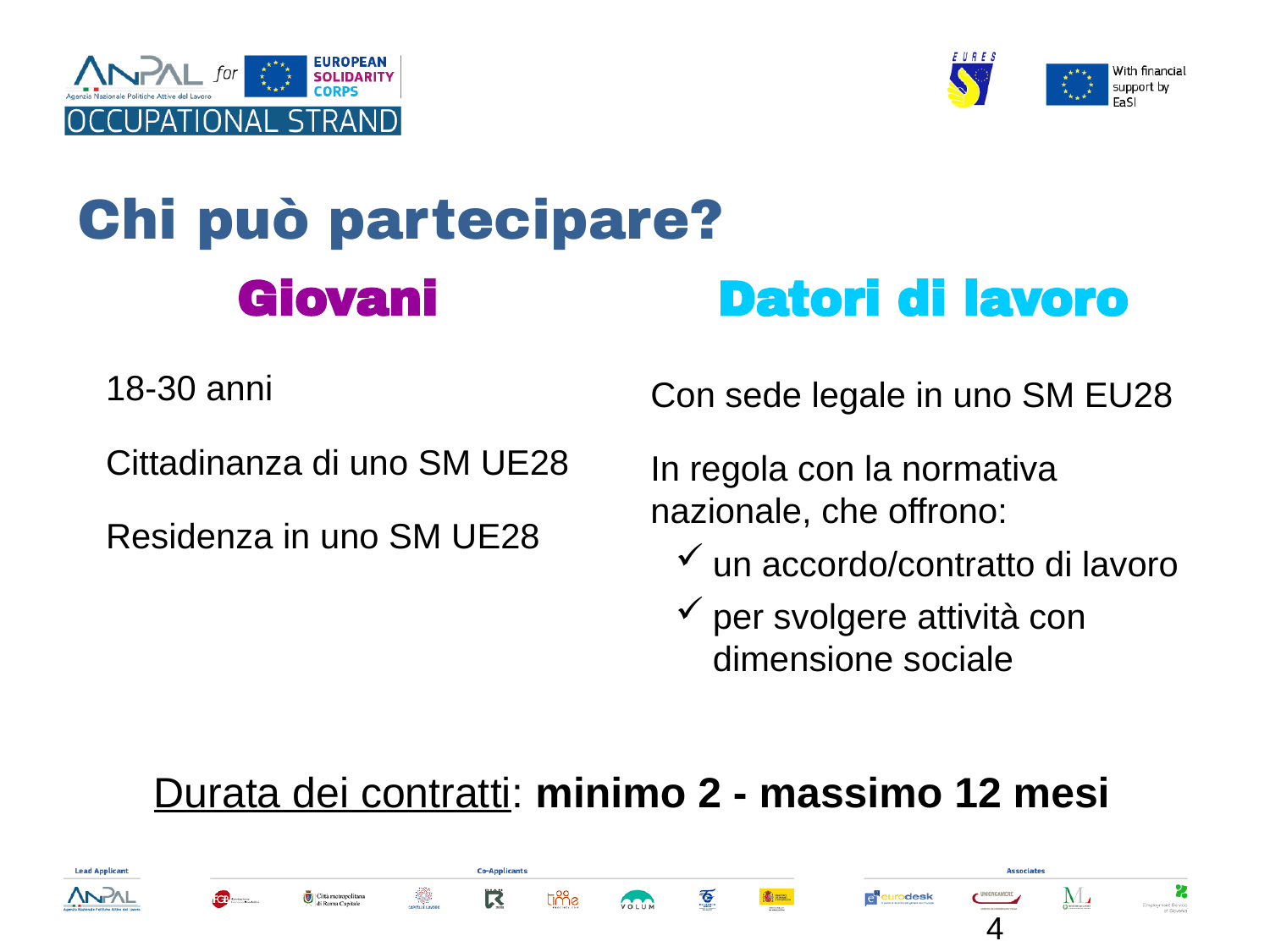

Chi può partecipare?
# Giovani
Datori di lavoro
18-30 anni
Cittadinanza di uno SM UE28
Residenza in uno SM UE28
Con sede legale in uno SM EU28
In regola con la normativa nazionale, che offrono:
un accordo/contratto di lavoro
per svolgere attività con dimensione sociale

Durata dei contratti: minimo 2 - massimo 12 mesi
4